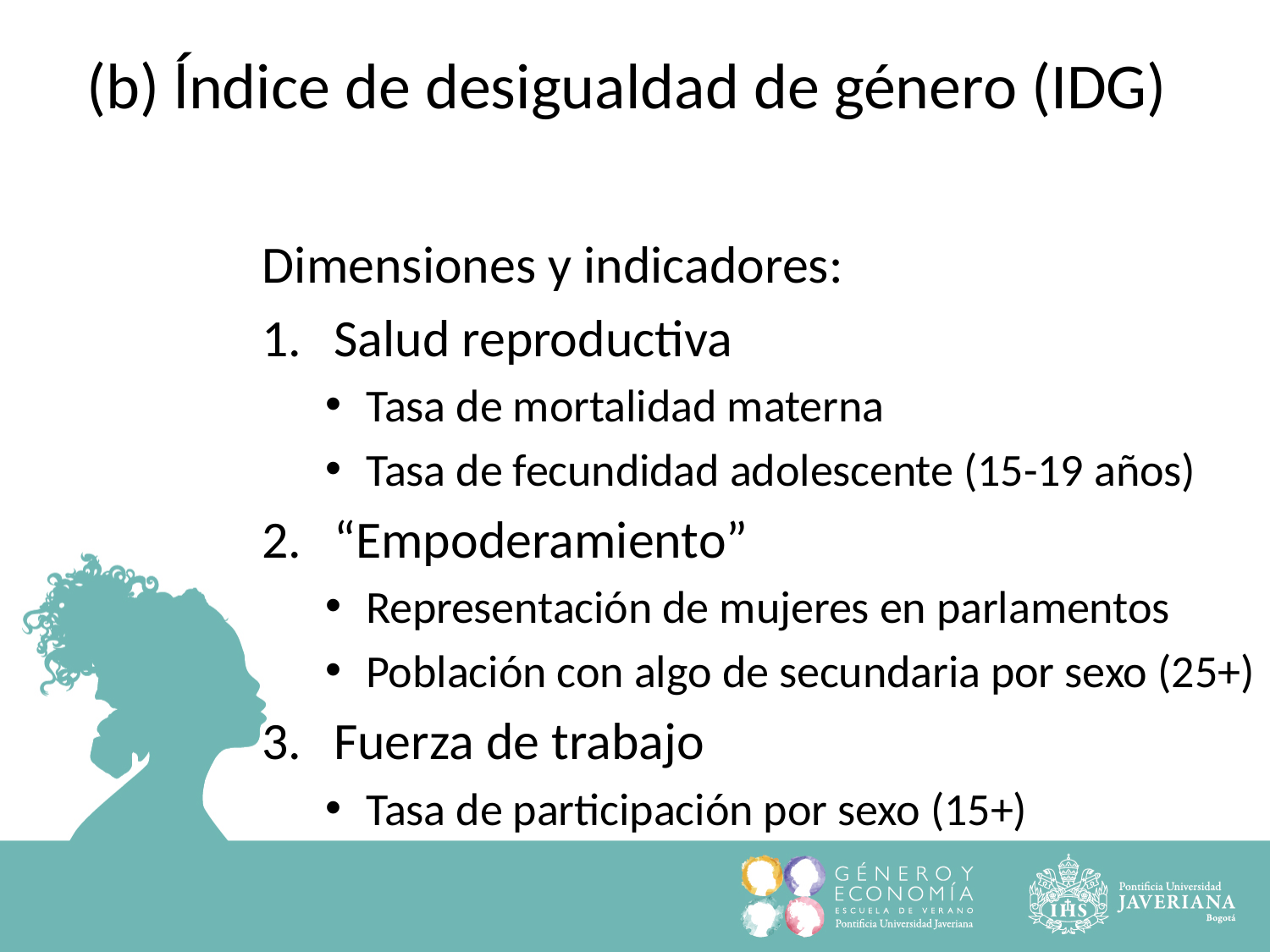

(b) ĺndice de desigualdad de género (IDG)
Dimensiones y indicadores:
Salud reproductiva
Tasa de mortalidad materna
Tasa de fecundidad adolescente (15-19 años)
“Empoderamiento”
Representación de mujeres en parlamentos
Población con algo de secundaria por sexo (25+)
Fuerza de trabajo
Tasa de participación por sexo (15+)